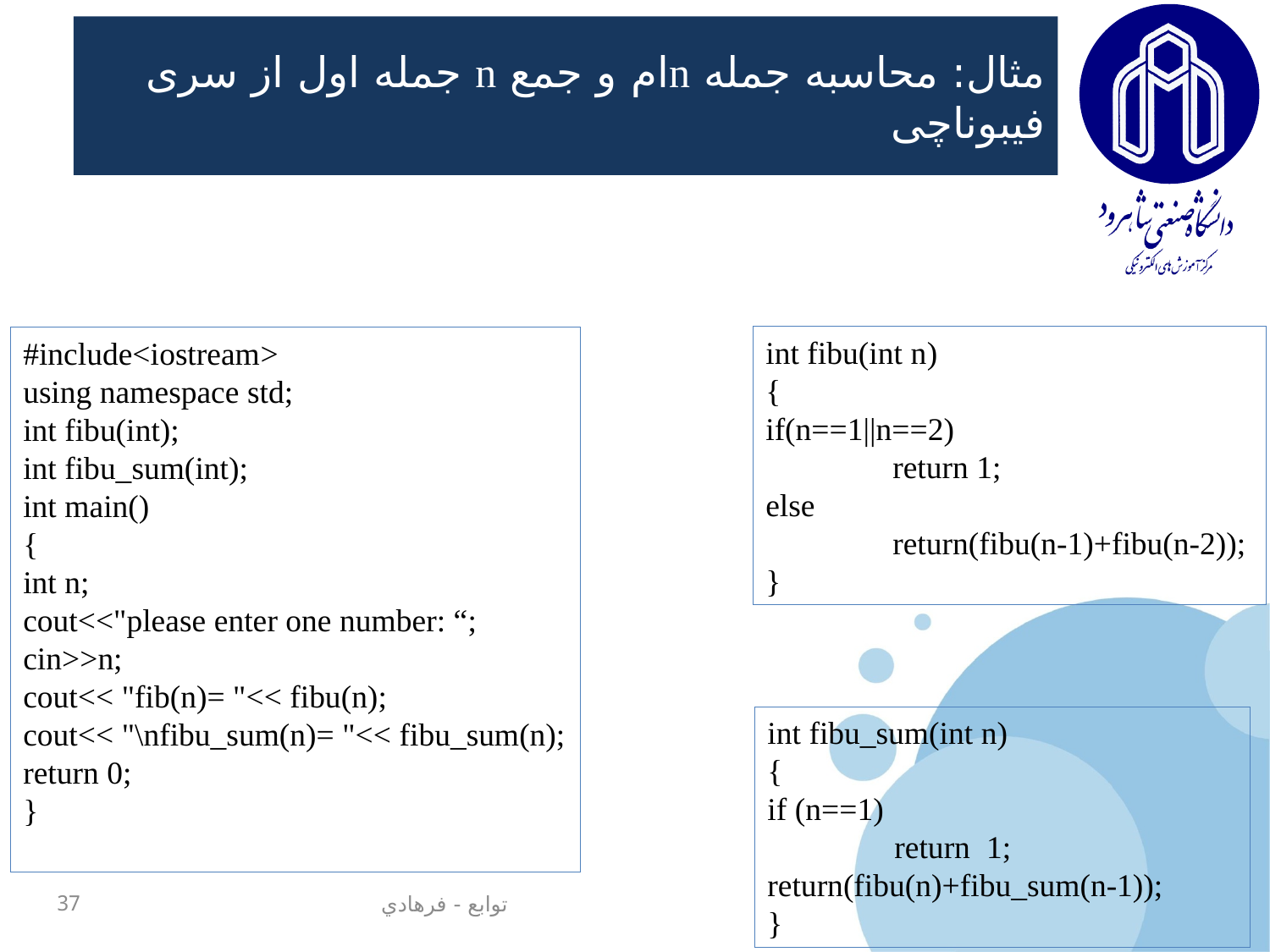

# مثال: محاسبه جمله nام و جمع n جمله اول از سری فیبوناچی
int fibu(int n)
{
if(n==1||n==2)
	return 1;
else
	return(fibu(n-1)+fibu(n-2));
}
#include<iostream>
using namespace std;
int fibu(int);
int fibu_sum(int);
int main()
{
int n;
cout<<"please enter one number: “;
cin>>n;
cout<< "fib(n)= "<< fibu(n);
cout<< "\nfibu_sum(n)= "<< fibu_sum(n);
return 0;
}

int fibu_sum(int n)
{
if (n==1)
	return  1;
return(fibu(n)+fibu_sum(n-1));
}
37
توابع - فرهادي